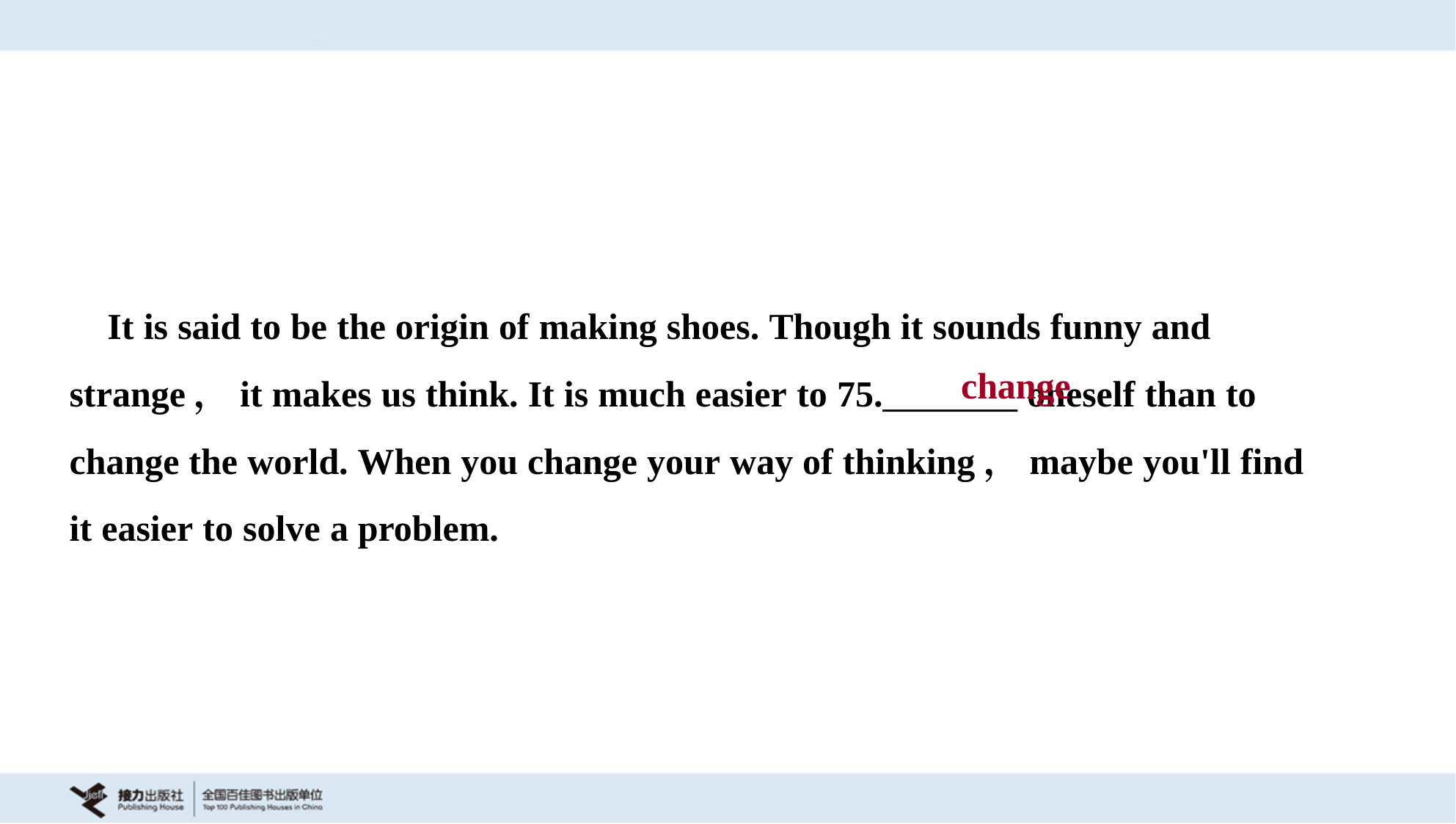

It is said to be the origin of making shoes. Though it sounds funny and
strange，it makes us think. It is much easier to 75.________ oneself than to
change the world. When you change your way of thinking，maybe you'll find
it easier to solve a problem.
change